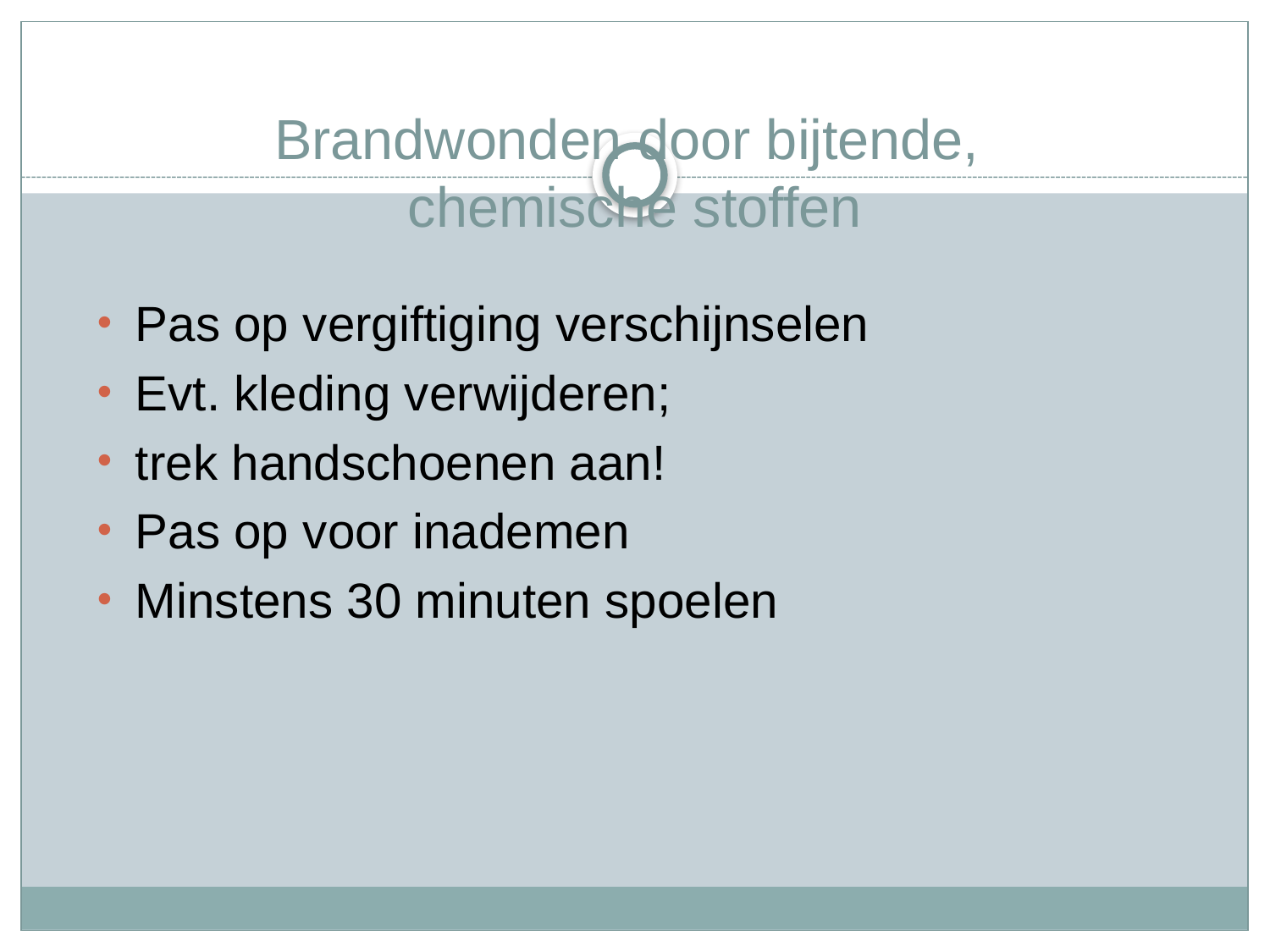

# Brandwonden door bijtende, chemische stoffen
Pas op vergiftiging verschijnselen
Evt. kleding verwijderen;
trek handschoenen aan!
Pas op voor inademen
Minstens 30 minuten spoelen